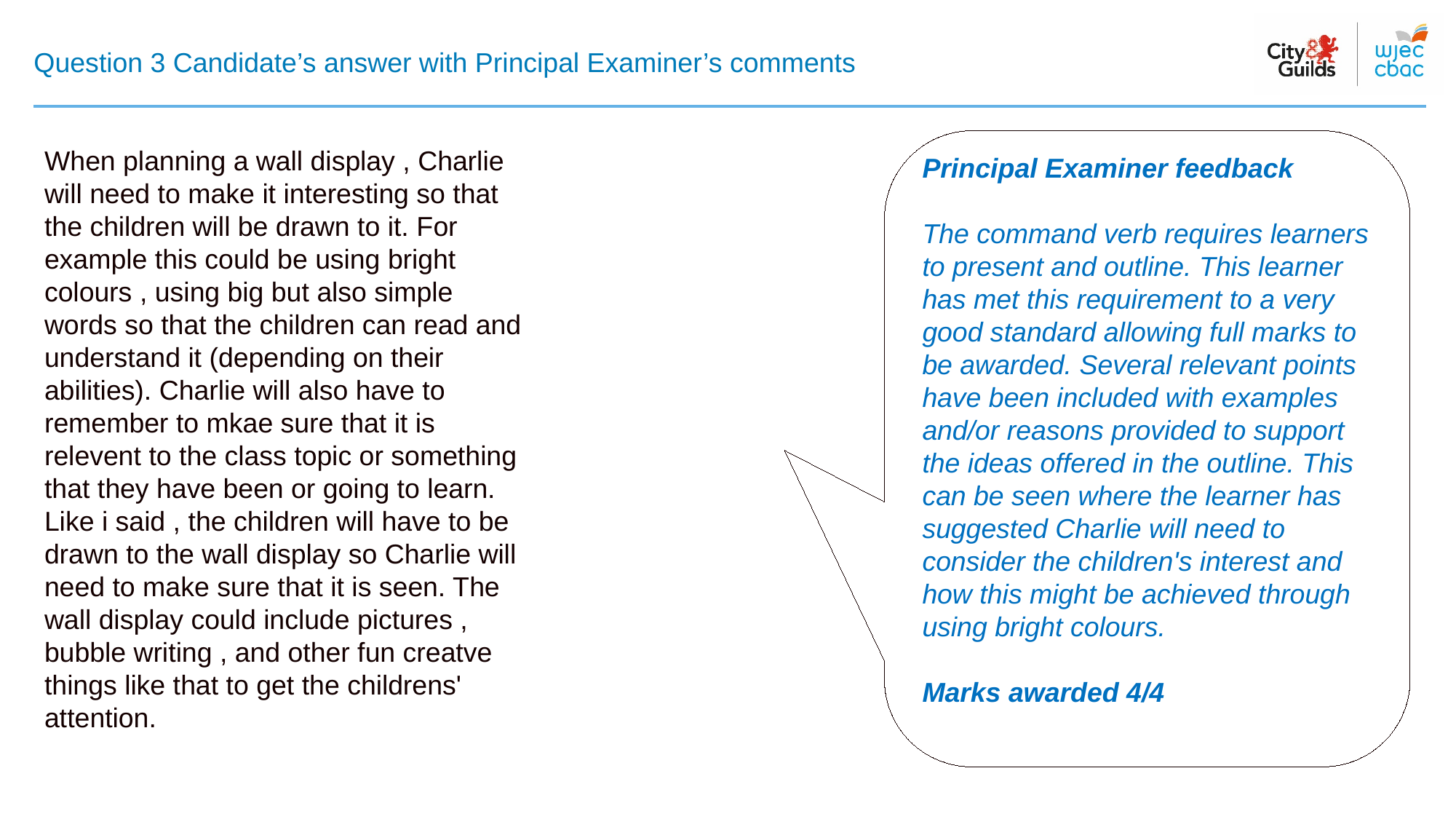

# Question 3 Candidate’s answer with Principal Examiner’s comments

When planning a wall display , Charlie will need to make it interesting so that the children will be drawn to it. For example this could be using bright colours , using big but also simple words so that the children can read and understand it (depending on their abilities). Charlie will also have to remember to mkae sure that it is relevent to the class topic or something that they have been or going to learn. Like i said , the children will have to be drawn to the wall display so Charlie will need to make sure that it is seen. The wall display could include pictures , bubble writing , and other fun creatve things like that to get the childrens' attention.
Principal Examiner feedback
The command verb requires learners to present and outline. This learner has met this requirement to a very good standard allowing full marks to be awarded. Several relevant points have been included with examples and/or reasons provided to support the ideas offered in the outline. This can be seen where the learner has suggested Charlie will need to consider the children's interest and how this might be achieved through using bright colours.

Marks awarded 4/4